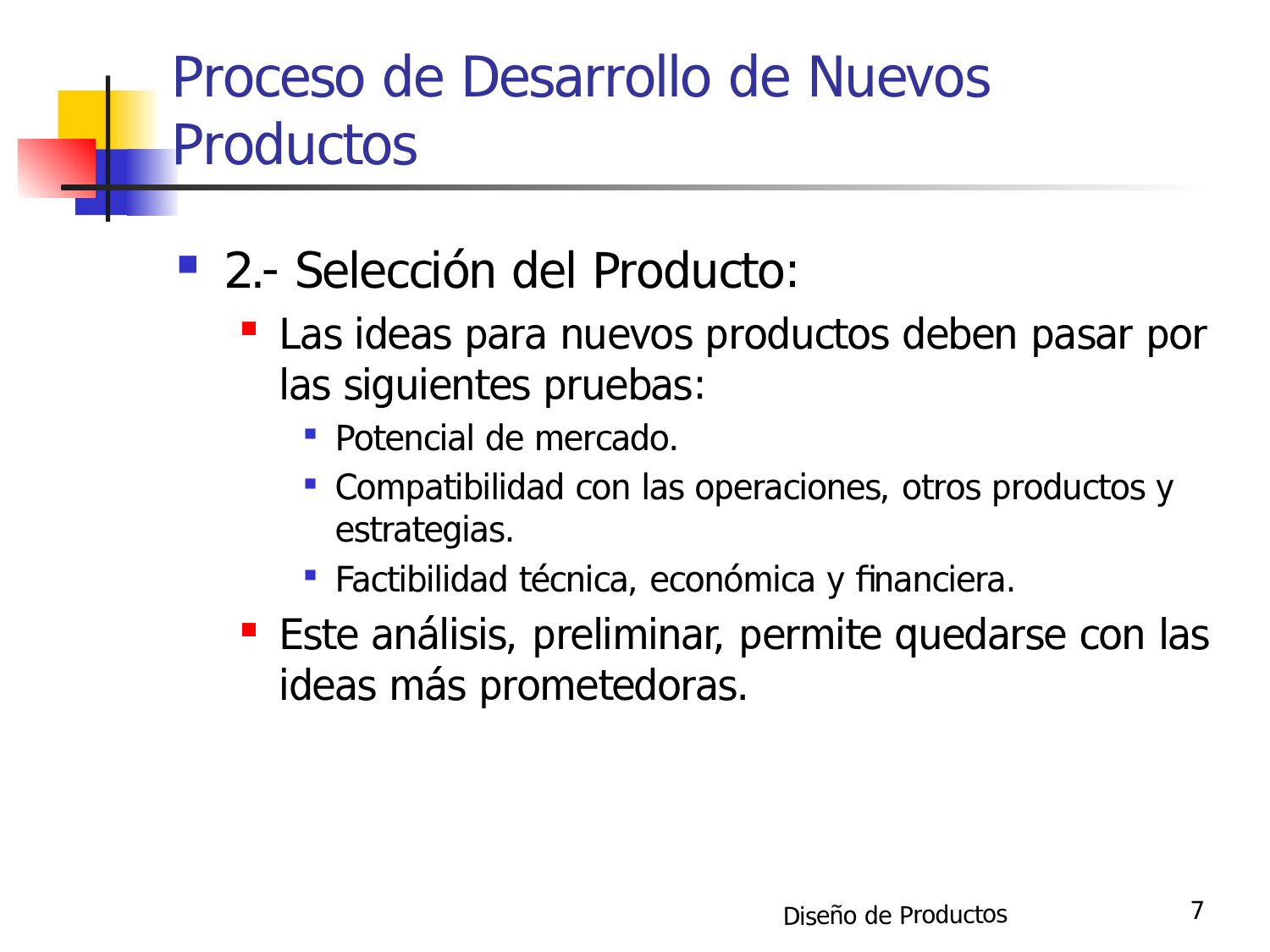

# Proceso de Desarrollo de Nuevos Productos
2.- Selección del Producto:
Las ideas para nuevos productos deben pasar por las siguientes pruebas:
Potencial de mercado.
Compatibilidad con las operaciones, otros productos y estrategias.
Factibilidad técnica, económica y financiera.
Este análisis, preliminar, permite quedarse con las ideas más prometedoras.
7
Diseño de Productos